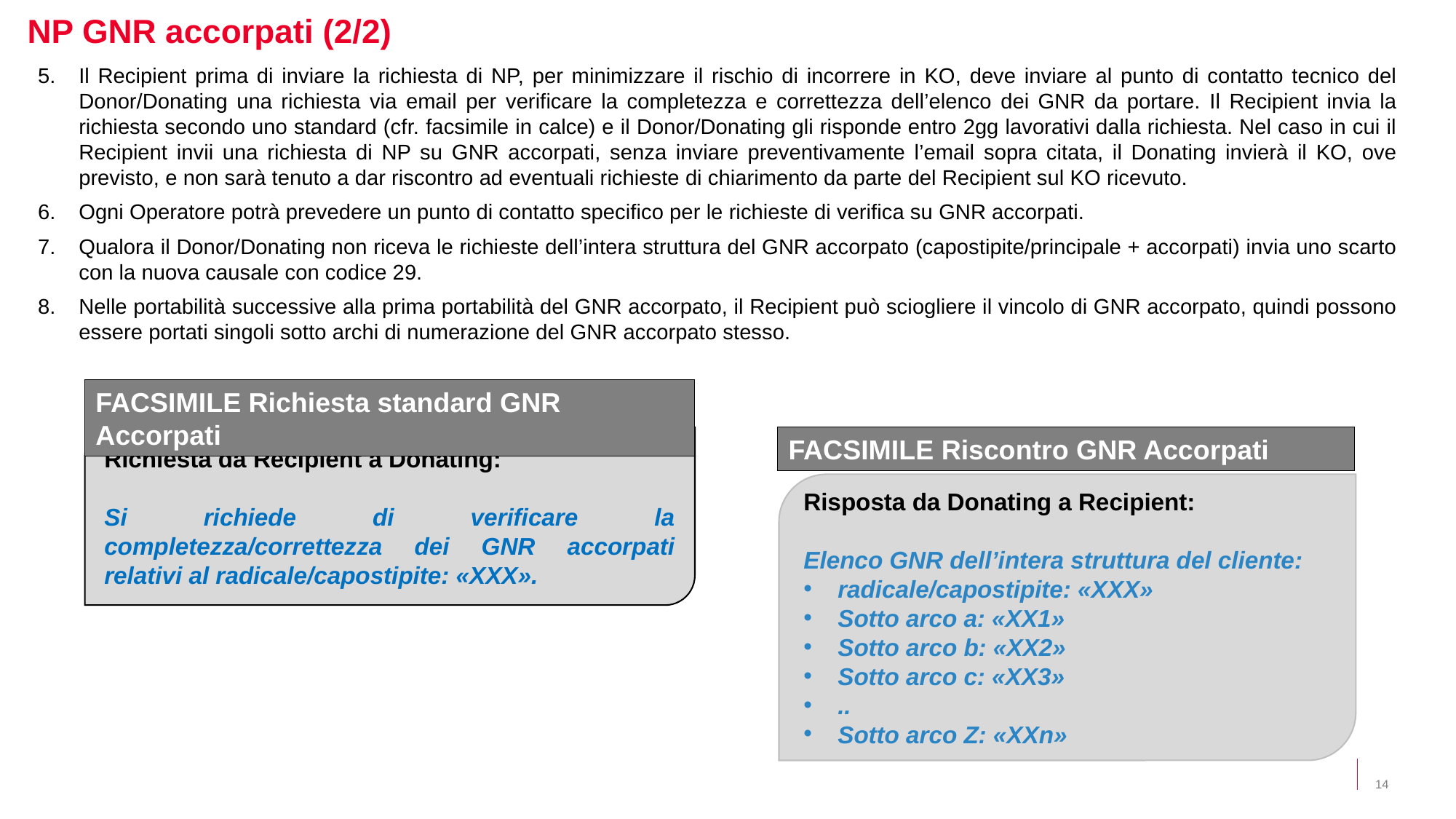

NP GNR accorpati (2/2)

Il Recipient prima di inviare la richiesta di NP, per minimizzare il rischio di incorrere in KO, deve inviare al punto di contatto tecnico del Donor/Donating una richiesta via email per verificare la completezza e correttezza dell’elenco dei GNR da portare. Il Recipient invia la richiesta secondo uno standard (cfr. facsimile in calce) e il Donor/Donating gli risponde entro 2gg lavorativi dalla richiesta. Nel caso in cui il Recipient invii una richiesta di NP su GNR accorpati, senza inviare preventivamente l’email sopra citata, il Donating invierà il KO, ove previsto, e non sarà tenuto a dar riscontro ad eventuali richieste di chiarimento da parte del Recipient sul KO ricevuto.
Ogni Operatore potrà prevedere un punto di contatto specifico per le richieste di verifica su GNR accorpati.
Qualora il Donor/Donating non riceva le richieste dell’intera struttura del GNR accorpato (capostipite/principale + accorpati) invia uno scarto con la nuova causale con codice 29.
Nelle portabilità successive alla prima portabilità del GNR accorpato, il Recipient può sciogliere il vincolo di GNR accorpato, quindi possono essere portati singoli sotto archi di numerazione del GNR accorpato stesso.
FACSIMILE Richiesta standard GNR Accorpati
FACSIMILE Riscontro GNR Accorpati
Richiesta da Recipient a Donating:

Si richiede di verificare la completezza/correttezza dei GNR accorpati relativi al radicale/capostipite: «XXX».
Risposta da Donating a Recipient:

Elenco GNR dell’intera struttura del cliente:
radicale/capostipite: «XXX»
Sotto arco a: «XX1»
Sotto arco b: «XX2»
Sotto arco c: «XX3»
..
Sotto arco Z: «XXn»